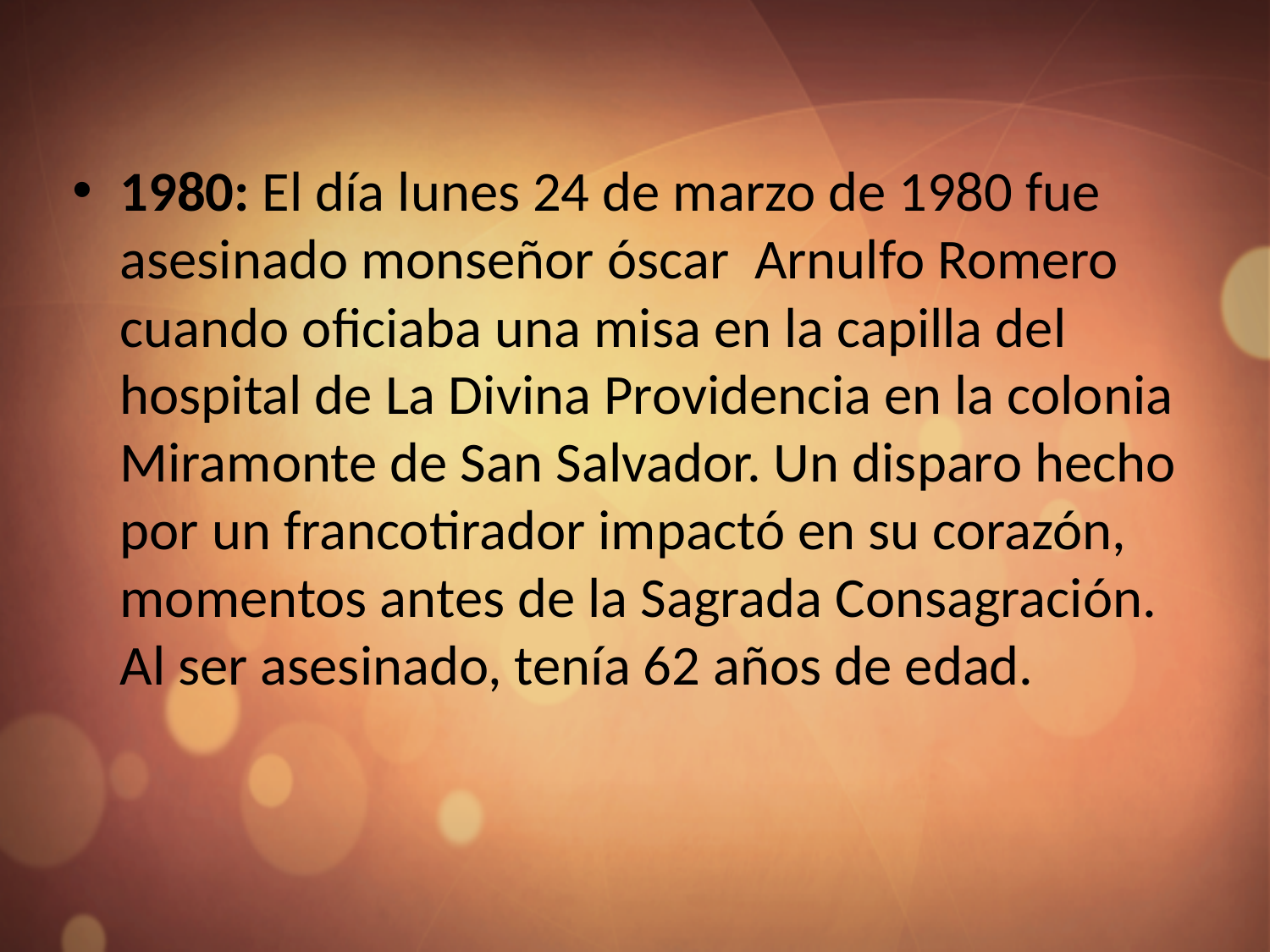

1980: El día lunes 24 de marzo de 1980 fue asesinado monseñor óscar  Arnulfo Romero cuando oficiaba una misa en la capilla del hospital de La Divina Providencia en la colonia Miramonte de San Salvador. Un disparo hecho por un francotirador impactó en su corazón, momentos antes de la Sagrada Consagración. Al ser asesinado, tenía 62 años de edad.